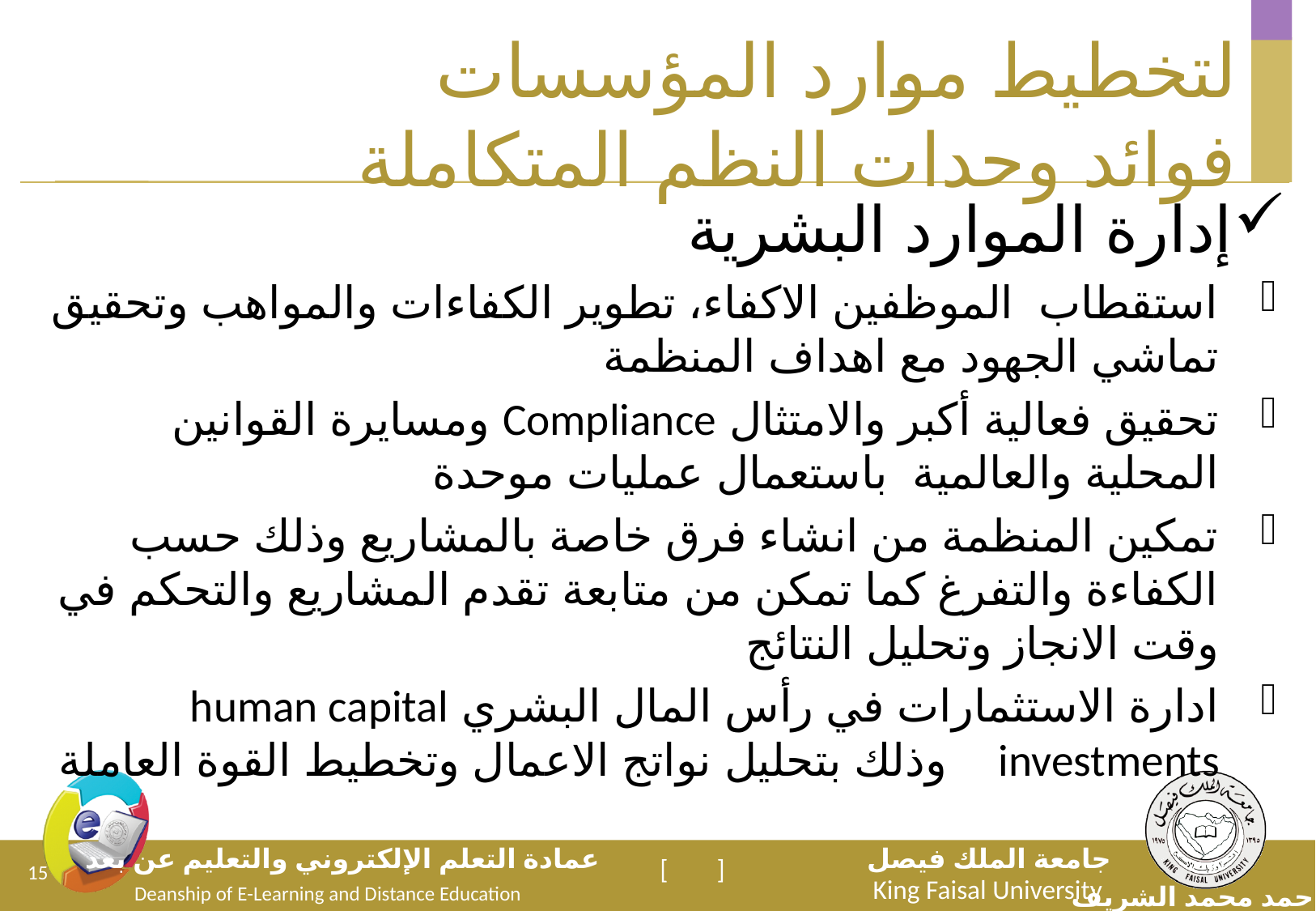

# لتخطيط موارد المؤسسات   فوائد وحدات النظم المتكاملة
إدارة الموارد البشرية
استقطاب  الموظفين الاكفاء، تطوير الكفاءات والمواهب وتحقيق تماشي الجهود مع اهداف المنظمة
تحقيق فعالية أكبر والامتثال Compliance ومسايرة القوانين المحلية والعالمية  باستعمال عمليات موحدة
تمكين المنظمة من انشاء فرق خاصة بالمشاريع وذلك حسب الكفاءة والتفرغ كما تمكن من متابعة تقدم المشاريع والتحكم في وقت الانجاز وتحليل النتائج
ادارة الاستثمارات في رأس المال البشري human capital investments    وذلك بتحليل نواتج الاعمال وتخطيط القوة العاملة

15